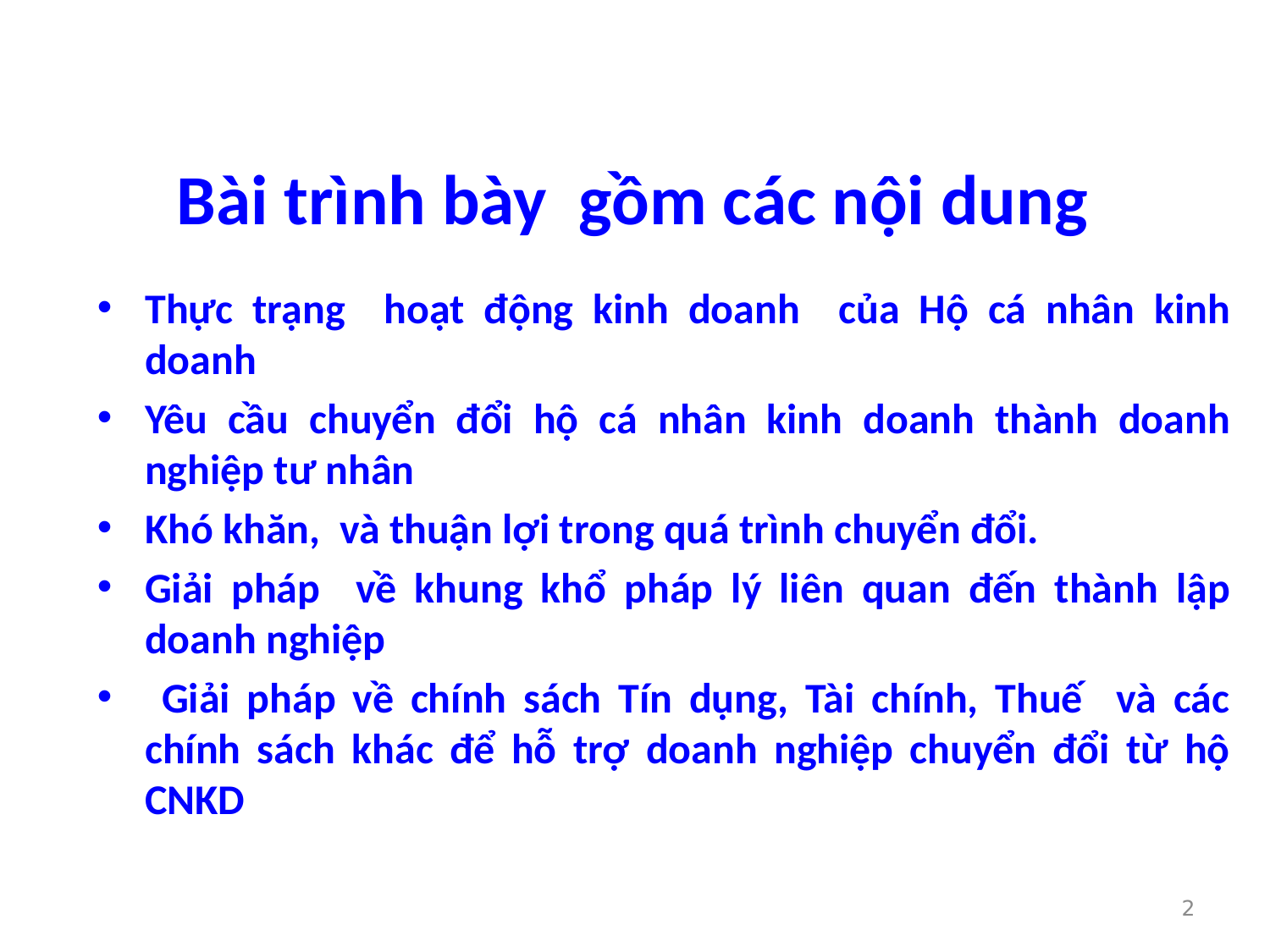

Bài trình bày  gồm các nội dung
Thực trạng  hoạt động kinh doanh  của Hộ cá nhân kinh doanh
Yêu cầu chuyển đổi hộ cá nhân kinh doanh thành doanh nghiệp tư nhân
Khó khăn,  và thuận lợi trong quá trình chuyển đổi.
Giải pháp  về khung khổ pháp lý liên quan đến thành lập doanh nghiệp
 Giải pháp về chính sách Tín dụng, Tài chính, Thuế  và các chính sách khác để hỗ trợ doanh nghiệp chuyển đổi từ hộ CNKD
2